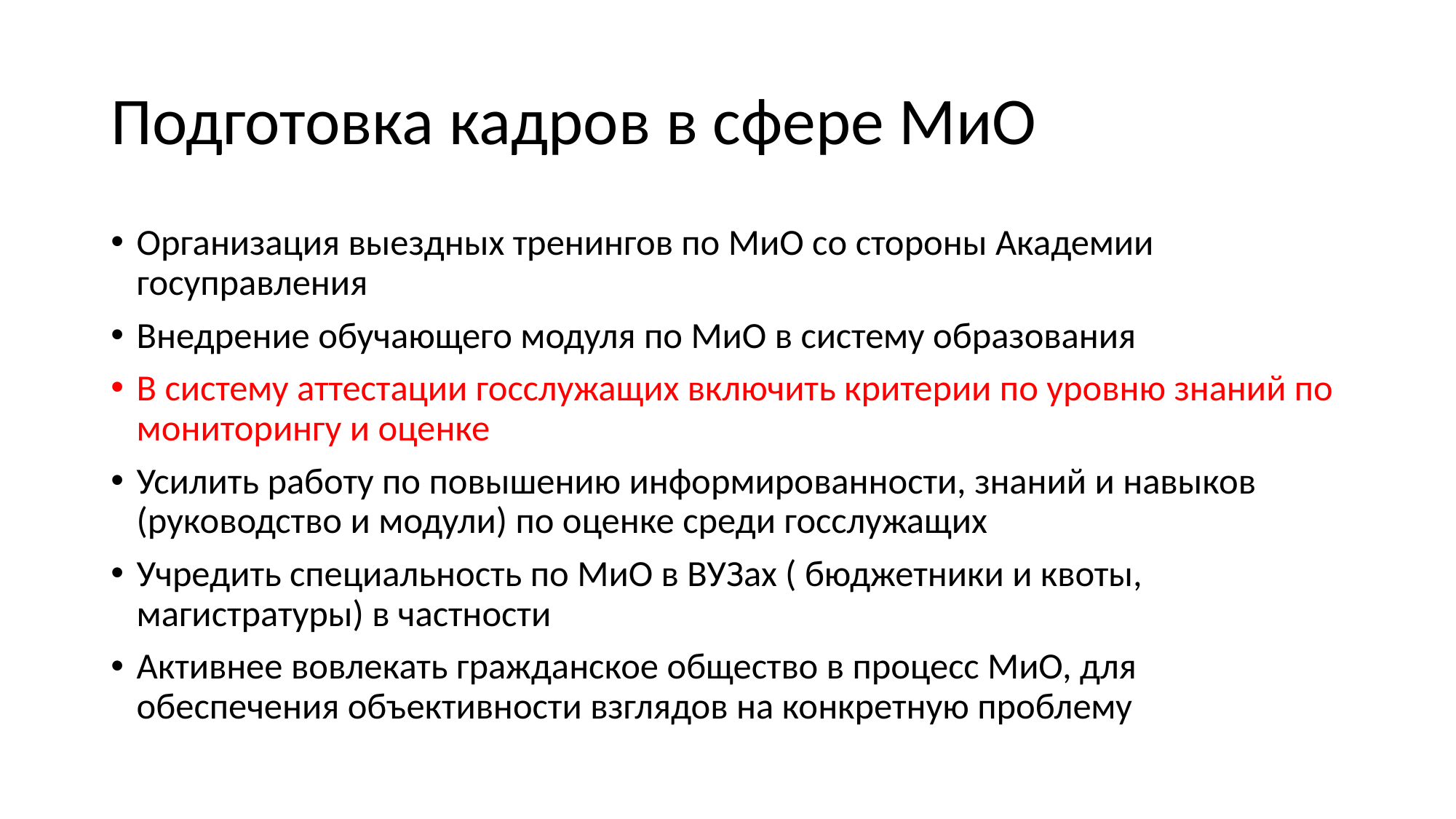

# Подготовка кадров в сфере МиО
Организация выездных тренингов по МиО со стороны Академии госуправления
Внедрение обучающего модуля по МиО в систему образования
В систему аттестации госслужащих включить критерии по уровню знаний по мониторингу и оценке
Усилить работу по повышению информированности, знаний и навыков (руководство и модули) по оценке среди госслужащих
Учредить специальность по МиО в ВУЗах ( бюджетники и квоты, магистратуры) в частности
Активнее вовлекать гражданское общество в процесс МиО, для обеспечения объективности взглядов на конкретную проблему